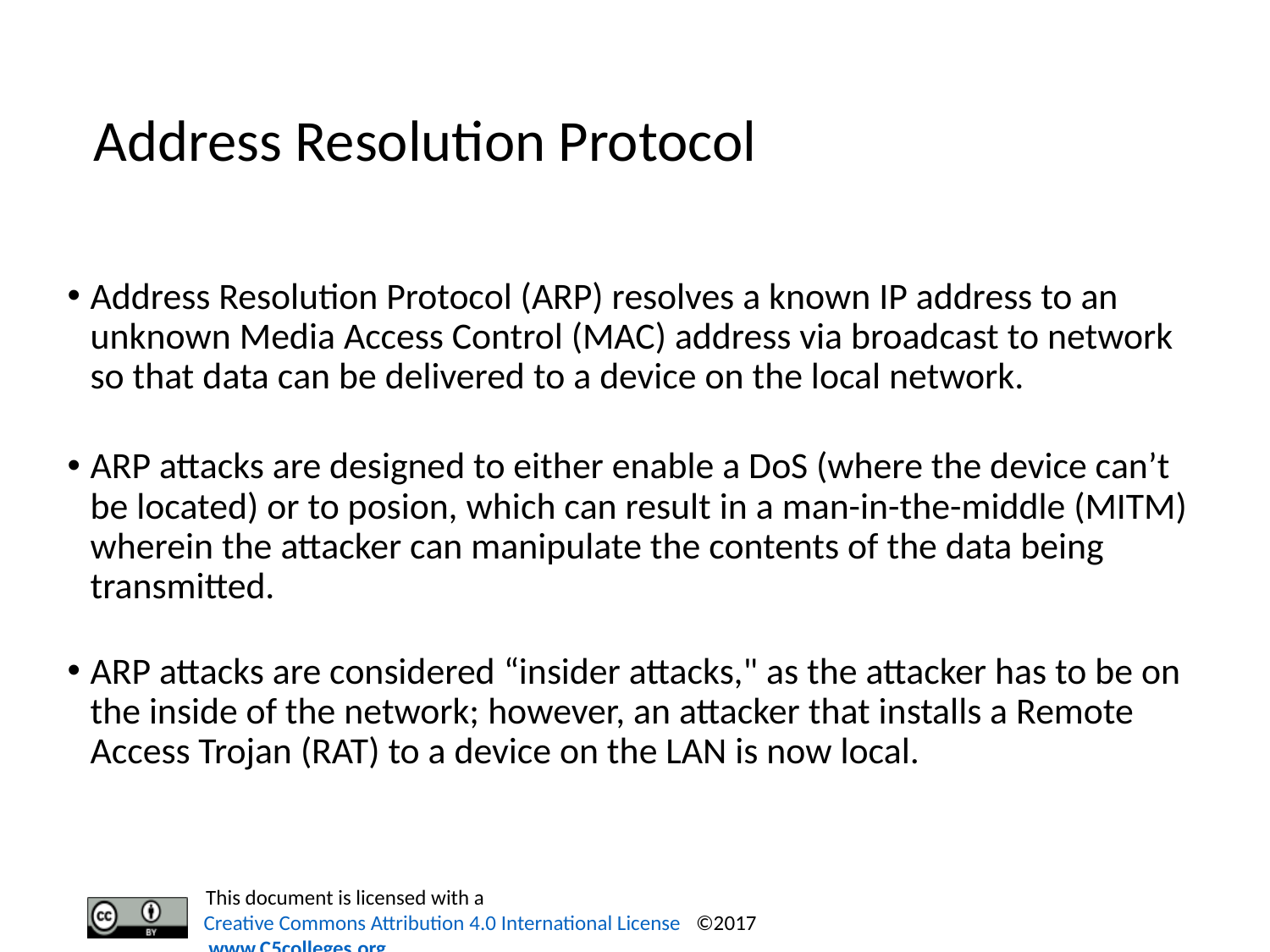

# Address Resolution Protocol
Address Resolution Protocol (ARP) resolves a known IP address to an unknown Media Access Control (MAC) address via broadcast to network so that data can be delivered to a device on the local network.
ARP attacks are designed to either enable a DoS (where the device can’t be located) or to posion, which can result in a man-in-the-middle (MITM) wherein the attacker can manipulate the contents of the data being transmitted.
ARP attacks are considered “insider attacks," as the attacker has to be on the inside of the network; however, an attacker that installs a Remote Access Trojan (RAT) to a device on the LAN is now local.